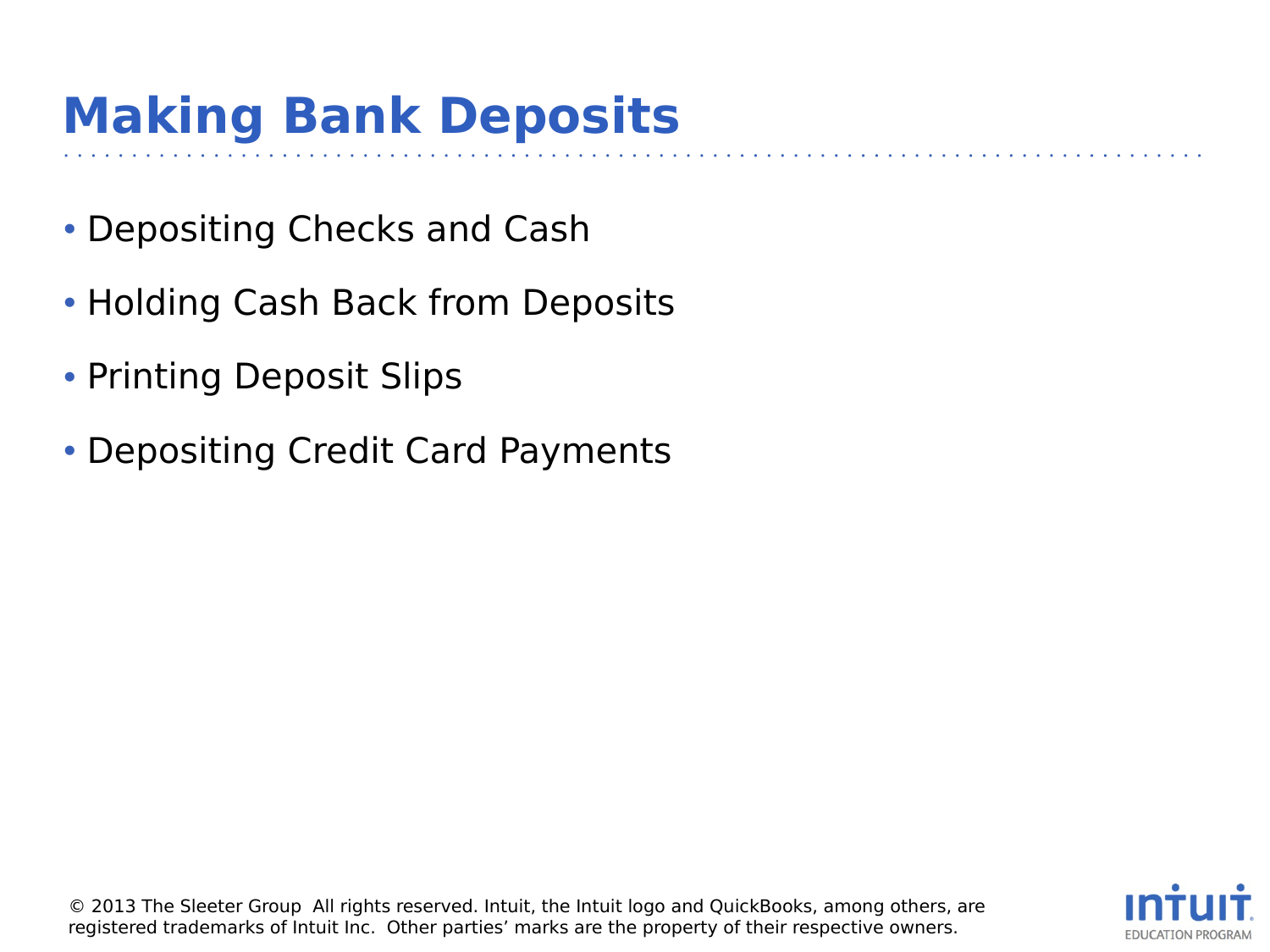

# Making Bank Deposits
Depositing Checks and Cash
Holding Cash Back from Deposits
Printing Deposit Slips
Depositing Credit Card Payments